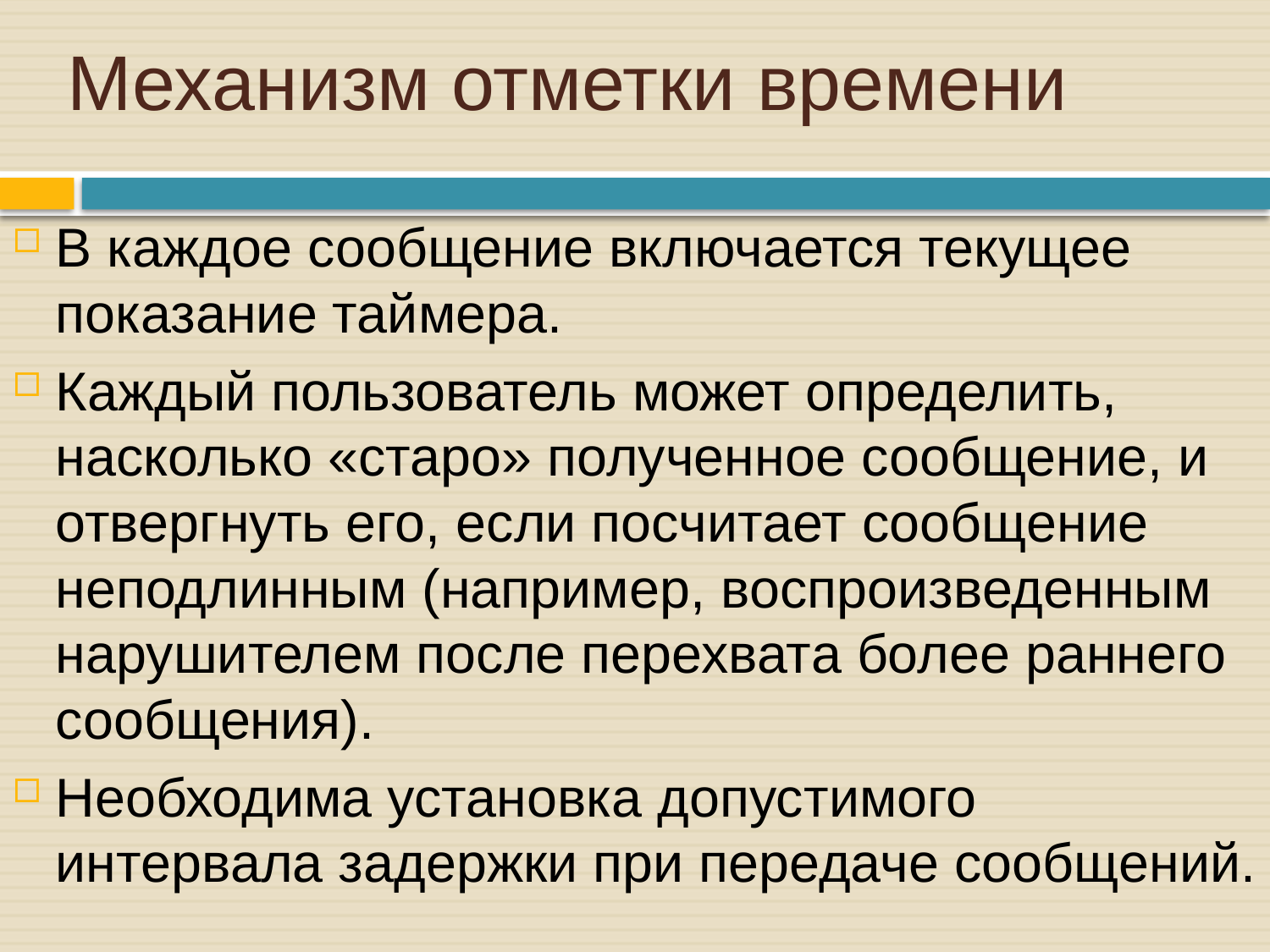

# Механизм отметки времени
В каждое сообщение включается текущее показание таймера.
Каждый пользователь может определить, насколько «старо» полученное сообщение, и отвергнуть его, если посчитает сообщение неподлинным (например, воспроизведенным нарушителем после перехвата более раннего сообщения).
Необходима установка допустимого интервала задержки при передаче сообщений.